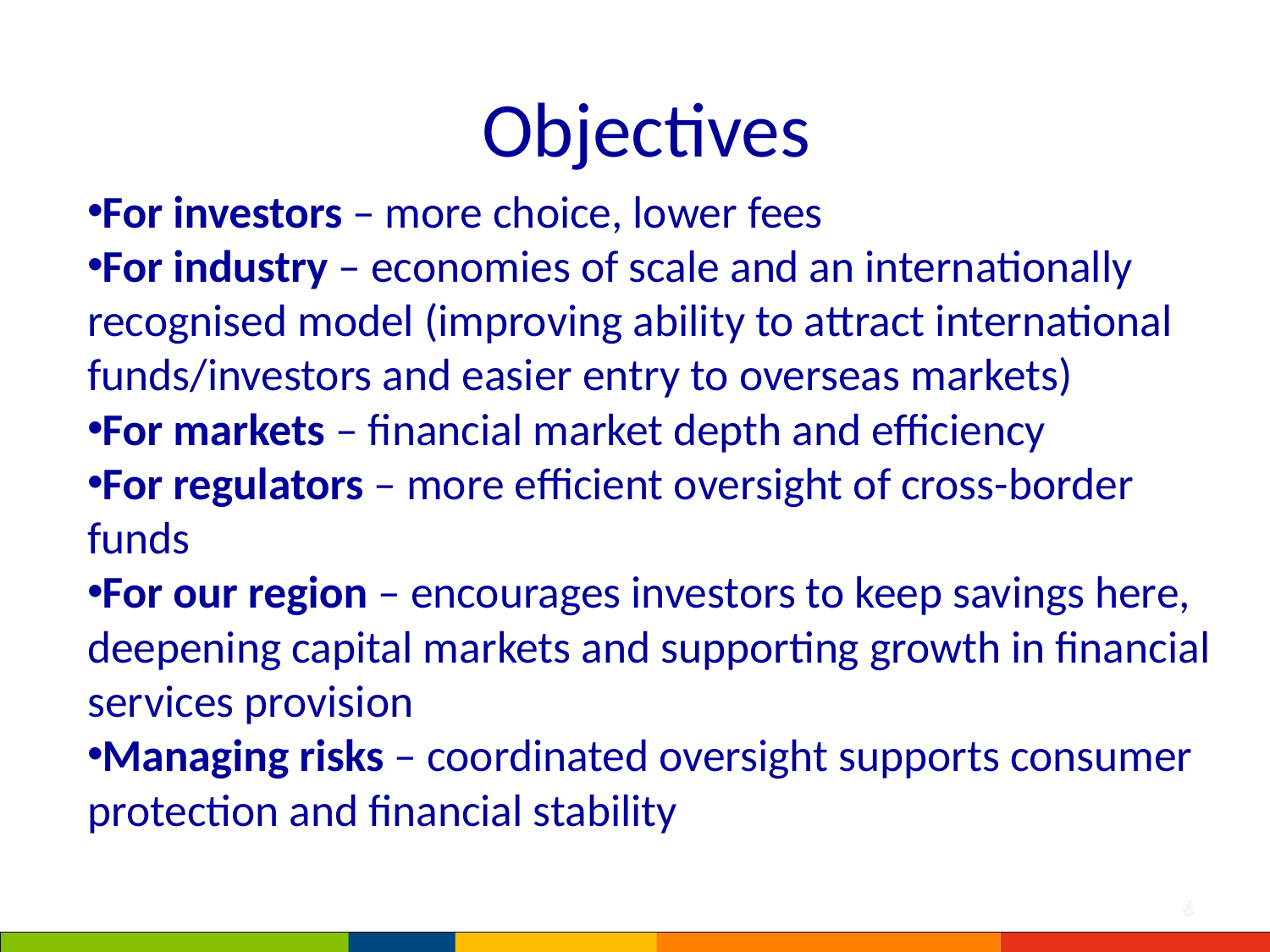

Objectives
For investors – more choice, lower fees
For industry – economies of scale and an internationally recognised model (improving ability to attract international funds/investors and easier entry to overseas markets)
For markets – financial market depth and efficiency
For regulators – more efficient oversight of cross-border funds
For our region – encourages investors to keep savings here, deepening capital markets and supporting growth in financial services provision
Managing risks – coordinated oversight supports consumer protection and financial stability
6
6